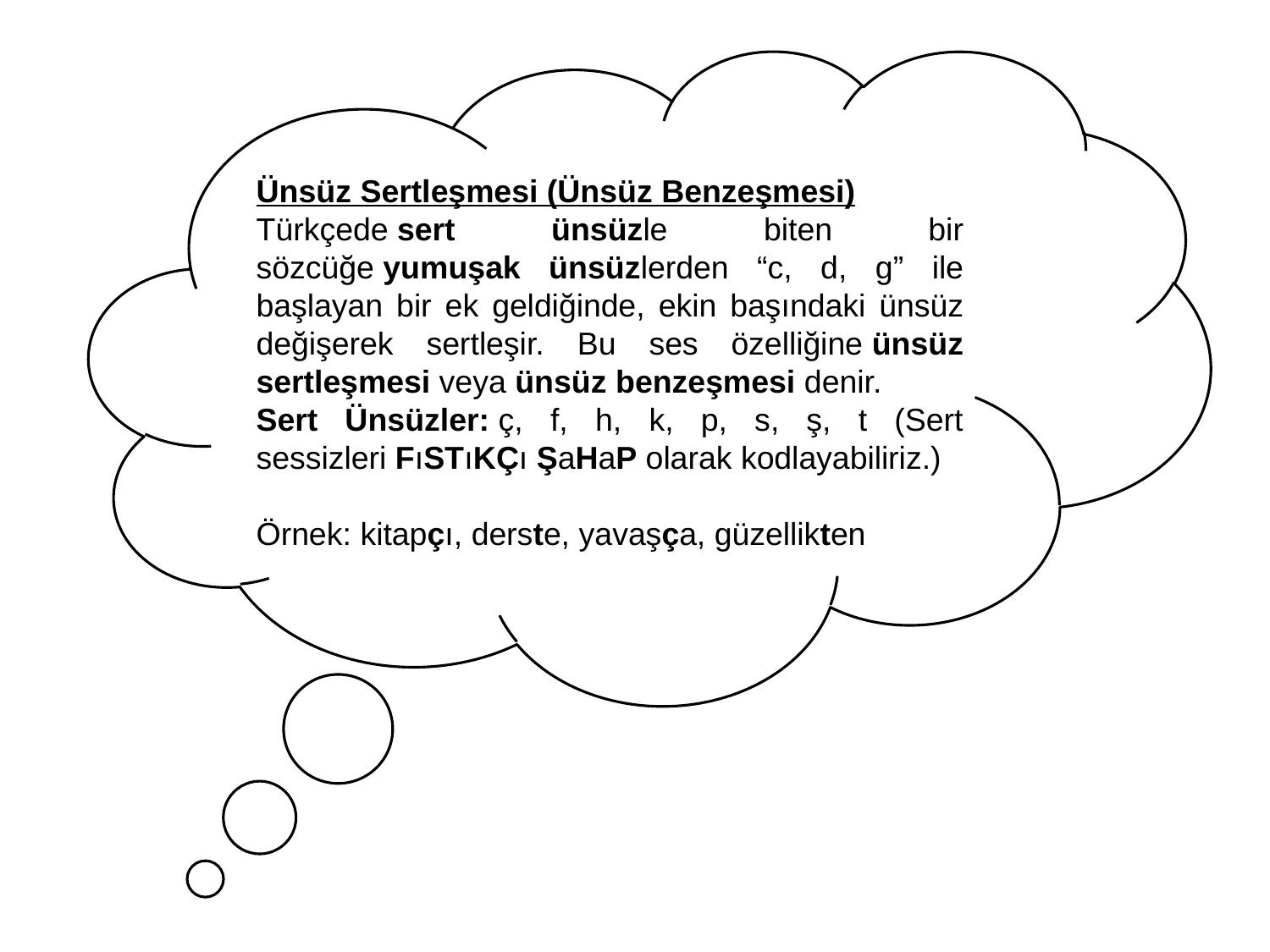

Ünsüz Sertleşmesi (Ünsüz Benzeşmesi)
Türkçede sert ünsüzle biten bir sözcüğe yumuşak ünsüzlerden “c, d, g” ile başlayan bir ek geldiğinde, ekin başındaki ünsüz değişerek sertleşir. Bu ses özelliğine ünsüz sertleşmesi veya ünsüz benzeşmesi denir.
Sert Ünsüzler: ç, f, h, k, p, s, ş, t (Sert sessizleri FıSTıKÇı ŞaHaP olarak kodlayabiliriz.)

Örnek: kitapçı, derste, yavaşça, güzellikten